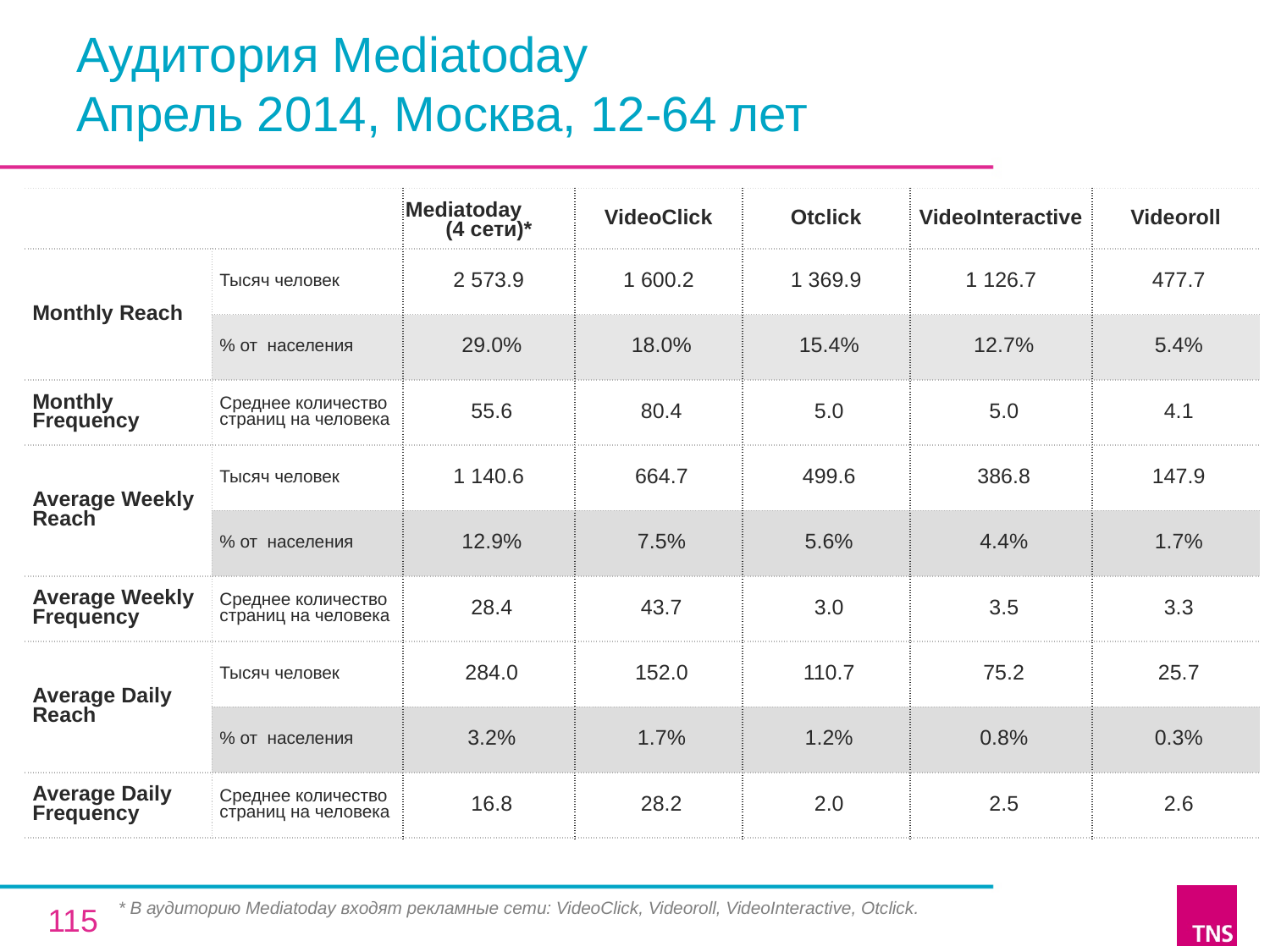

# Аудитория Mediatoday Апрель 2014, Москва, 12-64 лет
|  |  | Mediatoday (4 сети)\* | VideoClick | Otclick | VideoInteractive | Videoroll |
| --- | --- | --- | --- | --- | --- | --- |
| Monthly Reach | Тысяч человек | 2 573.9 | 1 600.2 | 1 369.9 | 1 126.7 | 477.7 |
|  | % от населения | 29.0% | 18.0% | 15.4% | 12.7% | 5.4% |
| Monthly Frequency | Среднее количество страниц на человека | 55.6 | 80.4 | 5.0 | 5.0 | 4.1 |
| Average Weekly Reach | Тысяч человек | 1 140.6 | 664.7 | 499.6 | 386.8 | 147.9 |
|  | % от населения | 12.9% | 7.5% | 5.6% | 4.4% | 1.7% |
| Average Weekly Frequency | Среднее количество страниц на человека | 28.4 | 43.7 | 3.0 | 3.5 | 3.3 |
| Average Daily Reach | Тысяч человек | 284.0 | 152.0 | 110.7 | 75.2 | 25.7 |
|  | % от населения | 3.2% | 1.7% | 1.2% | 0.8% | 0.3% |
| Average Daily Frequency | Среднее количество страниц на человека | 16.8 | 28.2 | 2.0 | 2.5 | 2.6 |
* В аудиторию Mediatoday входят рекламные сети: VideoClick, Videoroll, VideoInteractive, Otclick.
115